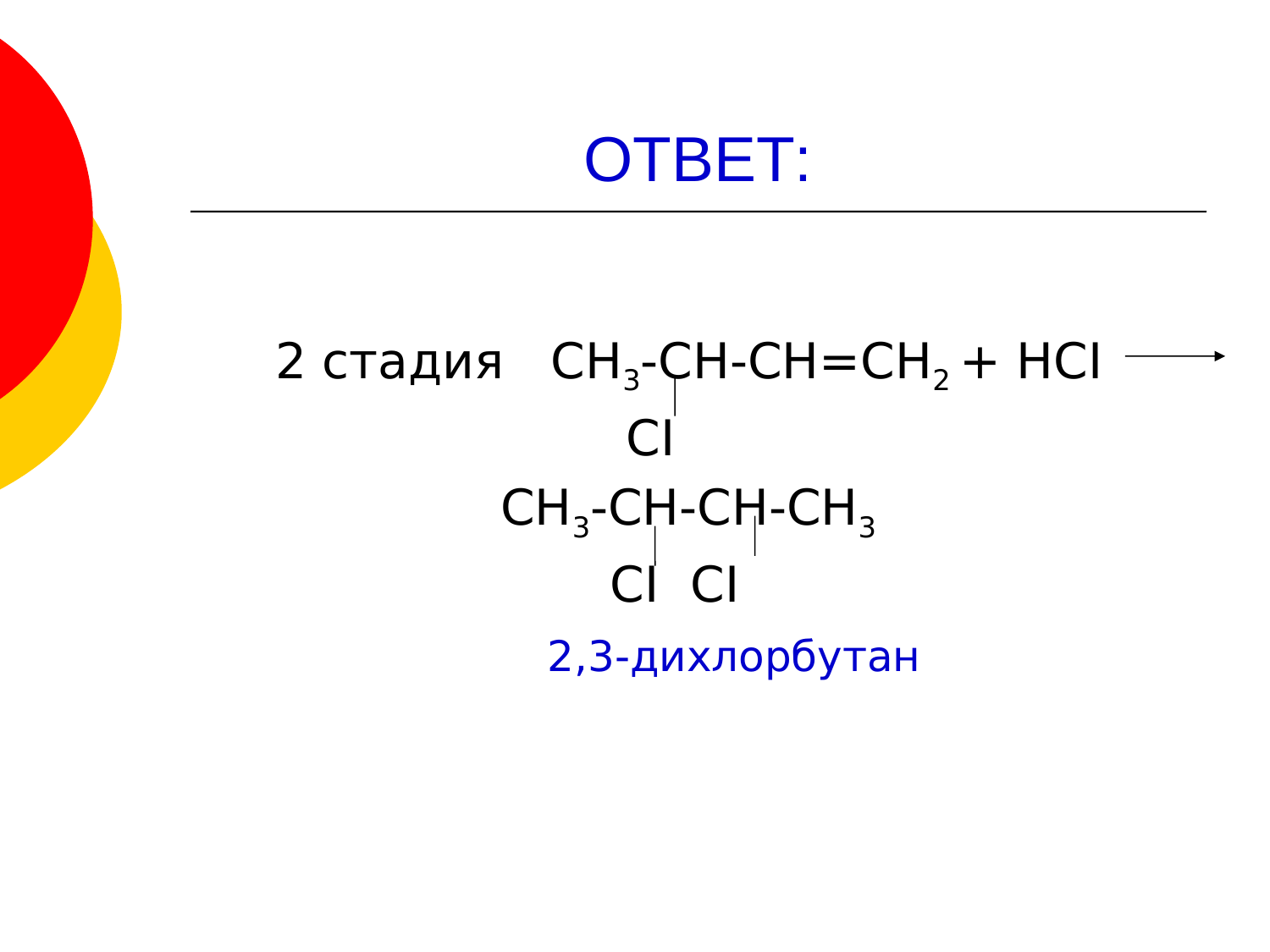

# ОТВЕТ:

2 стадия   СН3-СН-СН=СН2 + НСI
                           СI
                   СН3-СН-СН-СН3
                          СI  СI
                      2,3-дихлорбутан